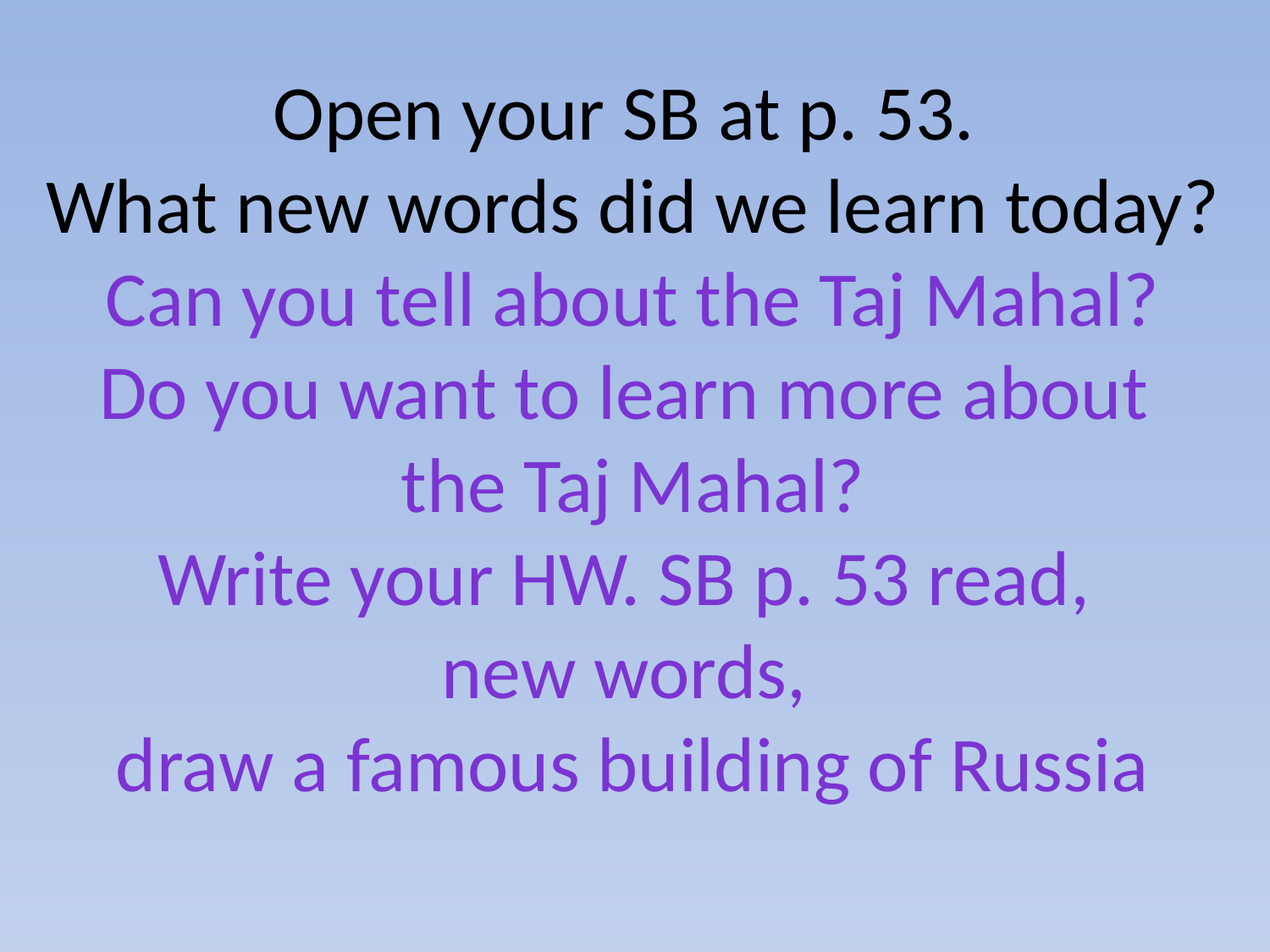

Open your SB at p. 53.
What new words did we learn today?
Can you tell about the Taj Mahal?
Do you want to learn more about
the Taj Mahal?
Write your HW. SB p. 53 read,
new words,
draw a famous building of Russia